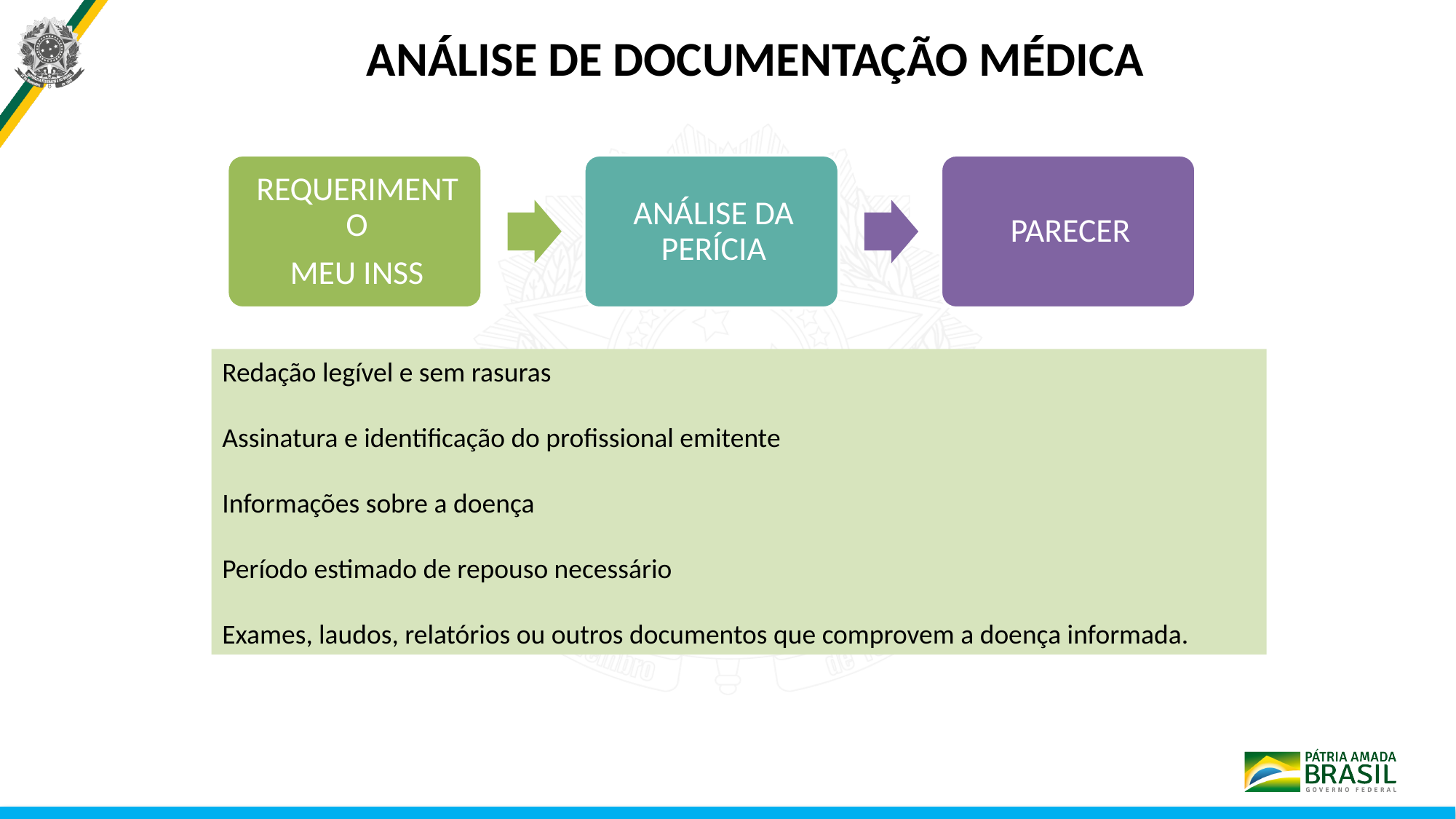

REQUERIMENTO
MEU INSS

ANÁLISE DA PERÍCIA

PARECER
ANÁLISE DE DOCUMENTAÇÃO MÉDICA
Redação legível e sem rasuras

Assinatura e identificação do profissional emitente

Informações sobre a doença

Período estimado de repouso necessário

Exames, laudos, relatórios ou outros documentos que comprovem a doença informada.